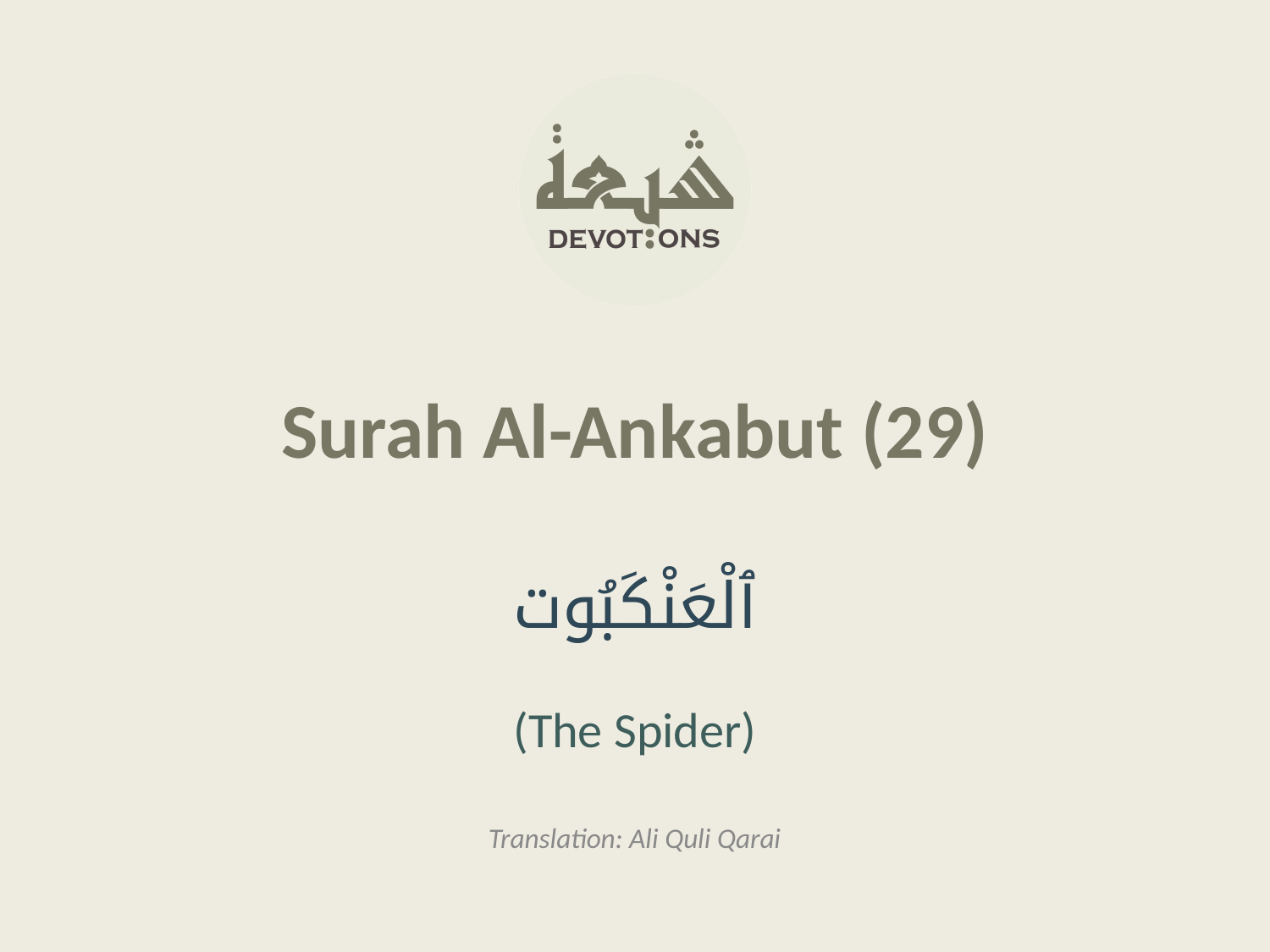

Surah Al-Ankabut (29)
ٱلْعَنْكَبُوت
(The Spider)
Translation: Ali Quli Qarai